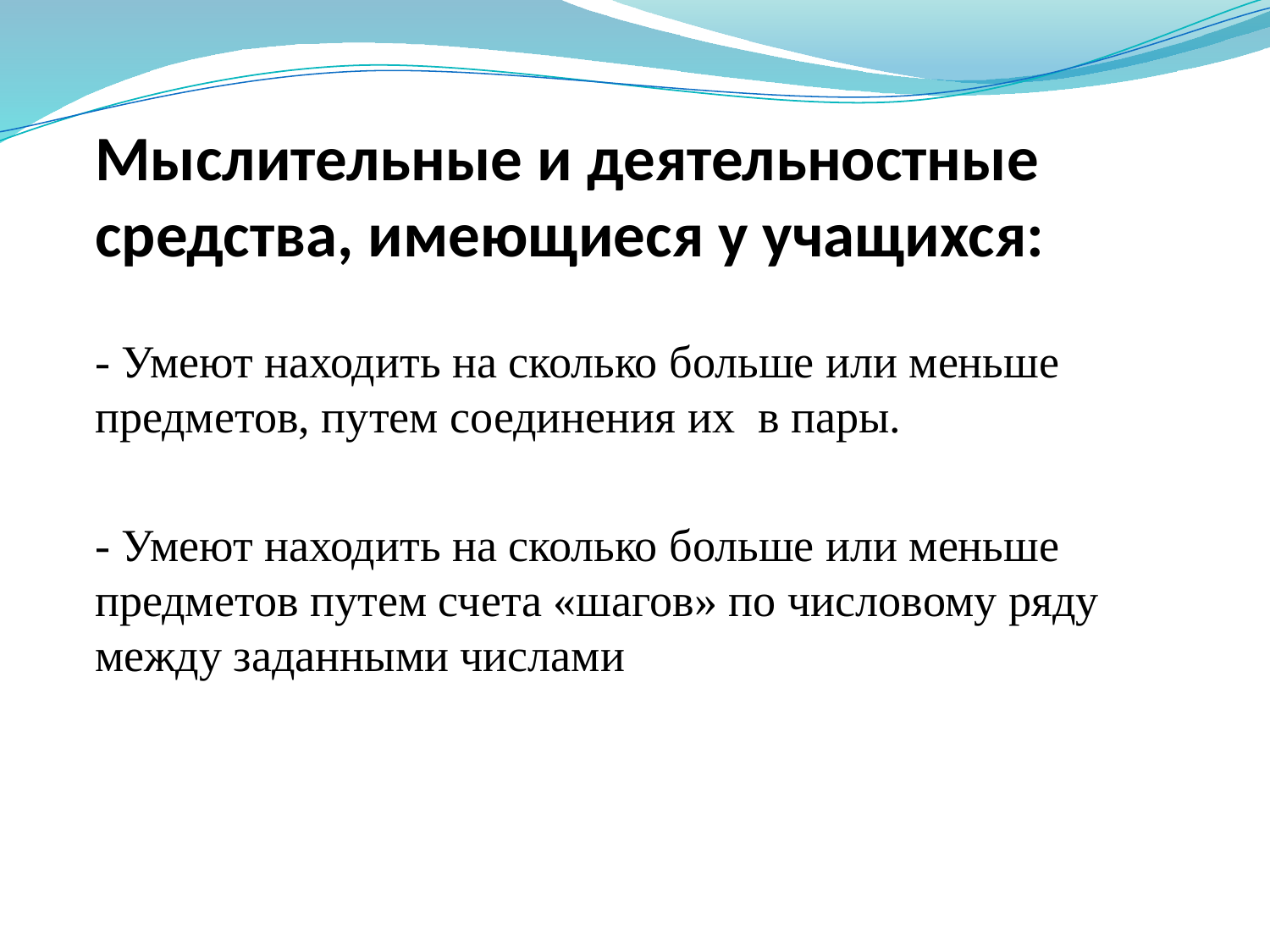

# Мыслительные и деятельностные средства, имеющиеся у учащихся:
- Умеют находить на сколько больше или меньше предметов, путем соединения их  в пары.

- Умеют находить на сколько больше или меньше предметов путем счета «шагов» по числовому ряду  между заданными числами